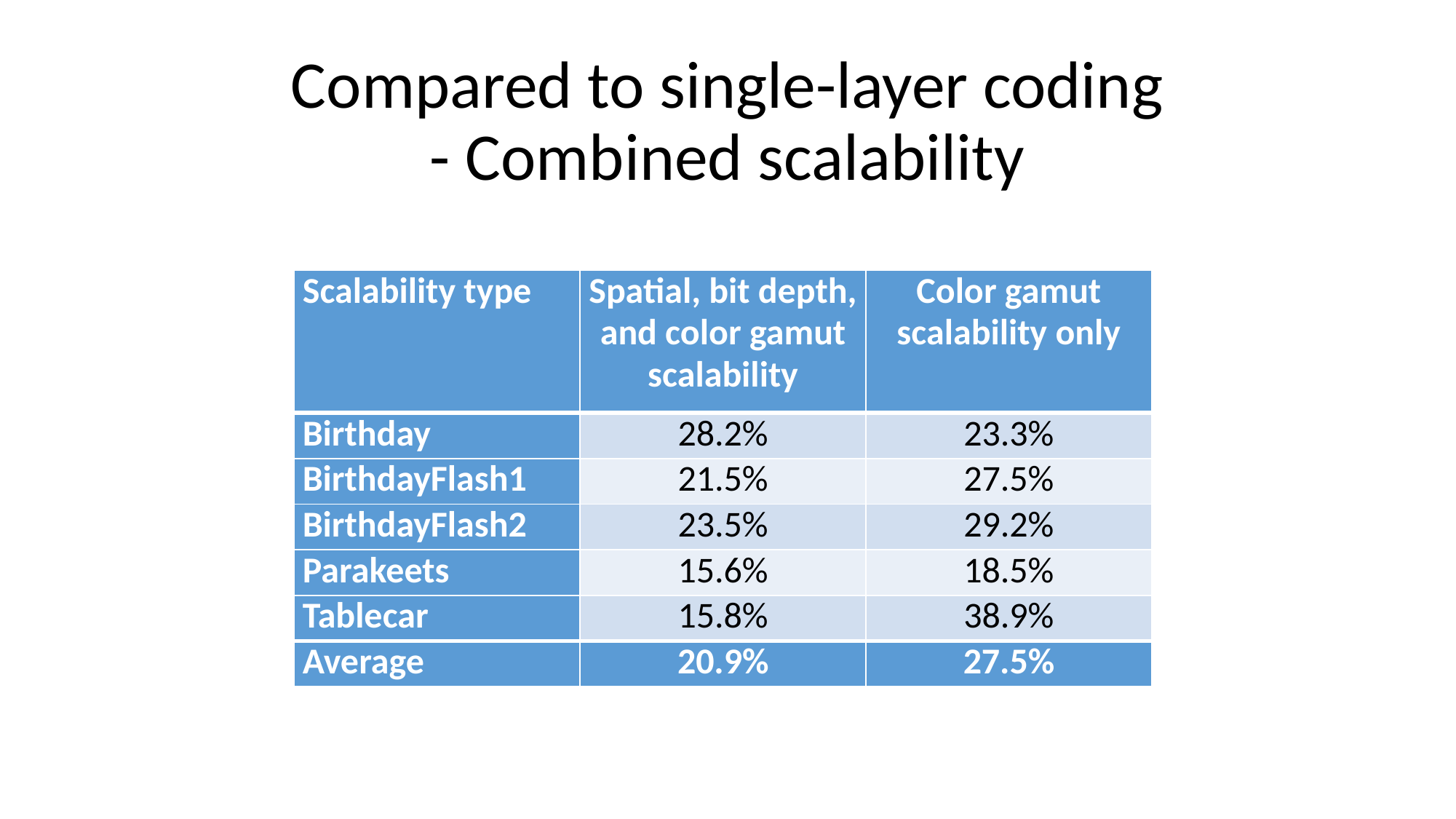

# Compared to single-layer coding - Combined scalability
| Scalability type | Spatial, bit depth, and color gamut scalability | Color gamut scalability only |
| --- | --- | --- |
| Birthday | 28.2% | 23.3% |
| BirthdayFlash1 | 21.5% | 27.5% |
| BirthdayFlash2 | 23.5% | 29.2% |
| Parakeets | 15.6% | 18.5% |
| Tablecar | 15.8% | 38.9% |
| Average | 20.9% | 27.5% |